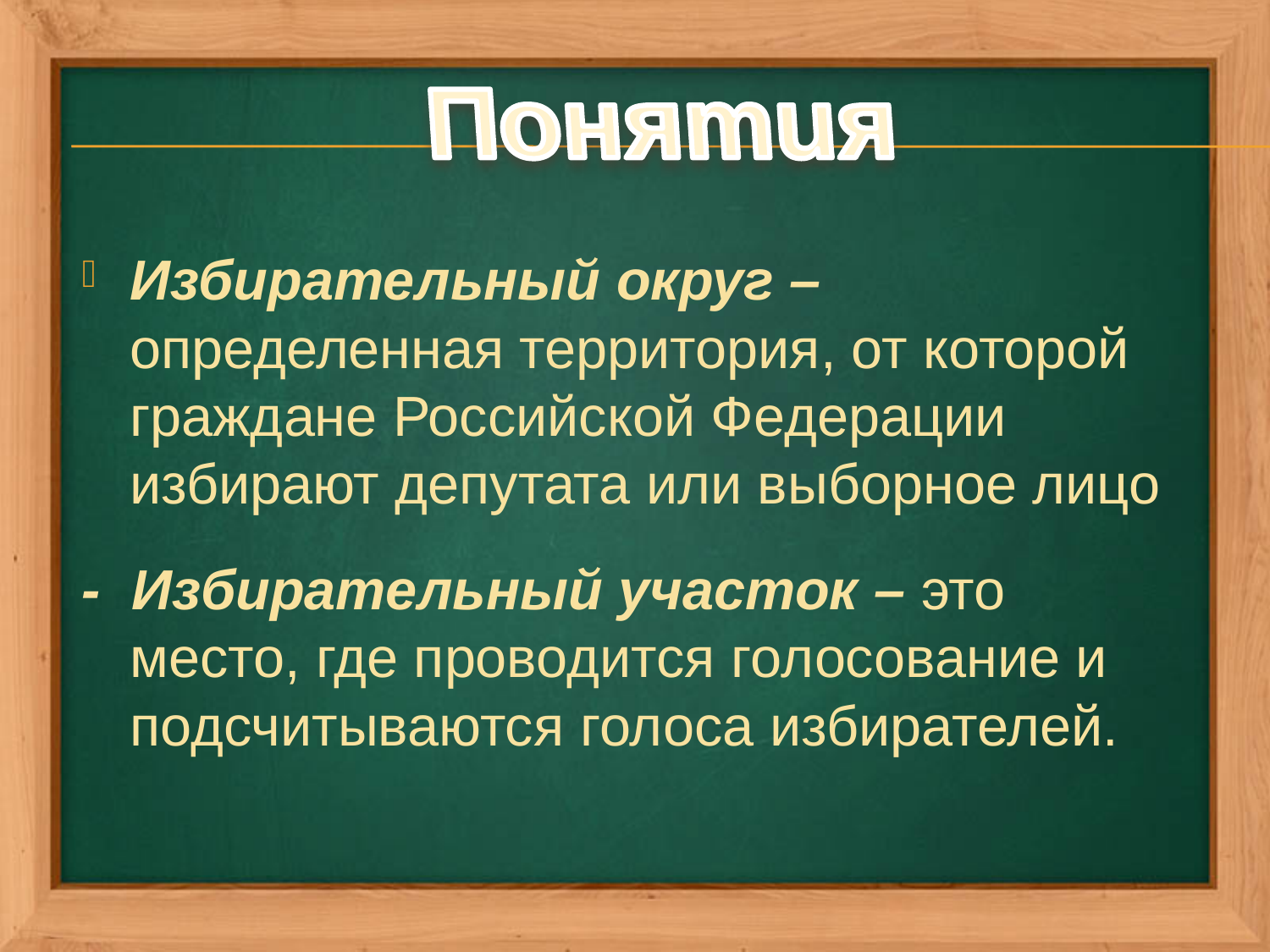

Понятия

Избирательный округ –определенная территория, от которой граждане Российской Федерации избирают депутата или выборное лицо

-  Избирательный участок – это место, где проводится голосование и подсчитываются голоса избирателей.